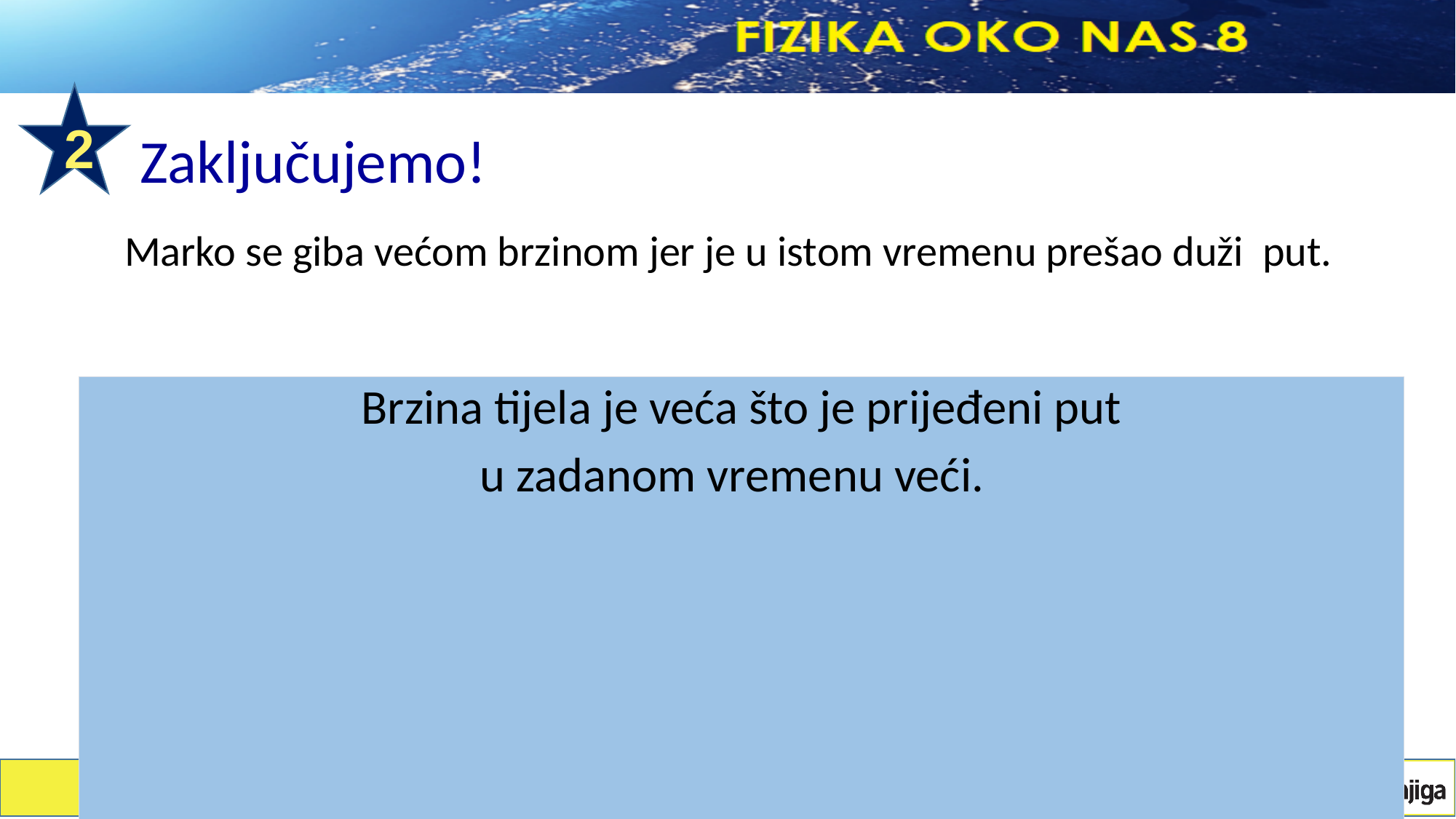

2
# Zaključujemo!
Marko se giba većom brzinom jer je u istom vremenu prešao duži  put.
Brzina tijela je veća što je prijeđeni put
 u zadanom vremenu veći.